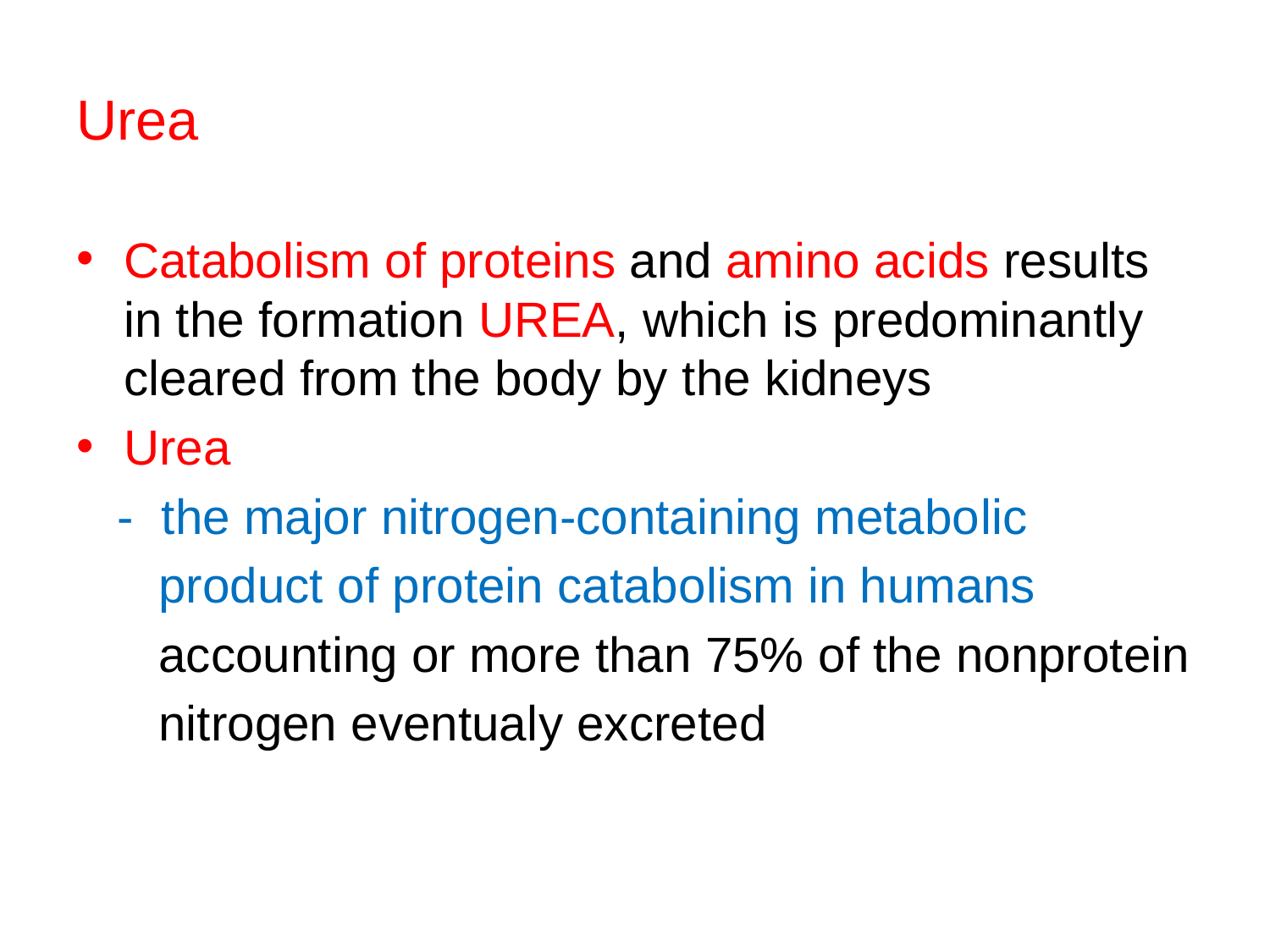

# Urea
Catabolism of proteins and amino acids results in the formation UREA, which is predominantly cleared from the body by the kidneys
Urea
   -  the major nitrogen-containing metabolic
      product of protein catabolism in humans
      accounting or more than 75% of the nonprotein
      nitrogen eventualy excreted